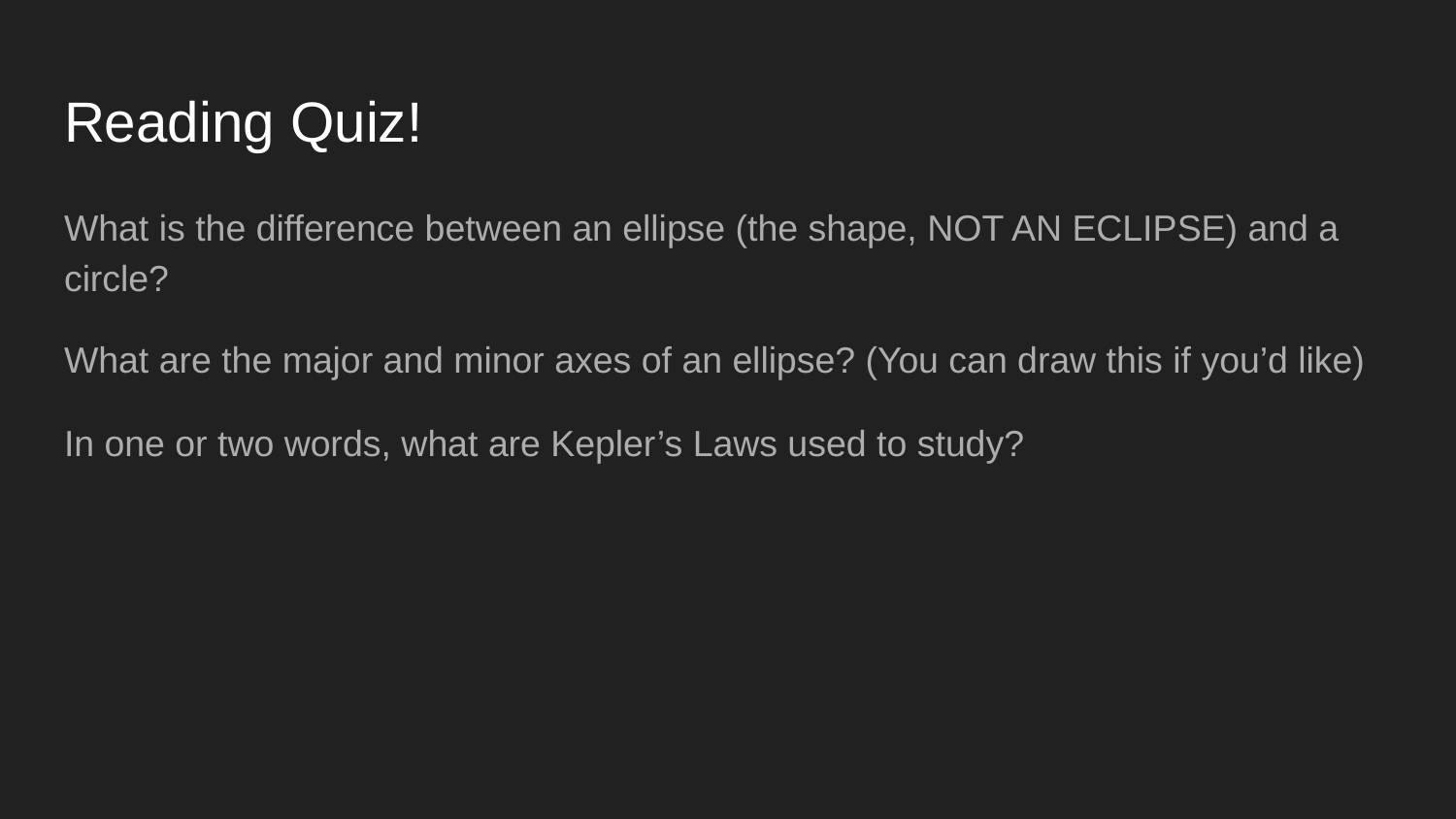

# Reading Quiz!
What is the difference between an ellipse (the shape, NOT AN ECLIPSE) and a circle?
What are the major and minor axes of an ellipse? (You can draw this if you’d like)
In one or two words, what are Kepler’s Laws used to study?